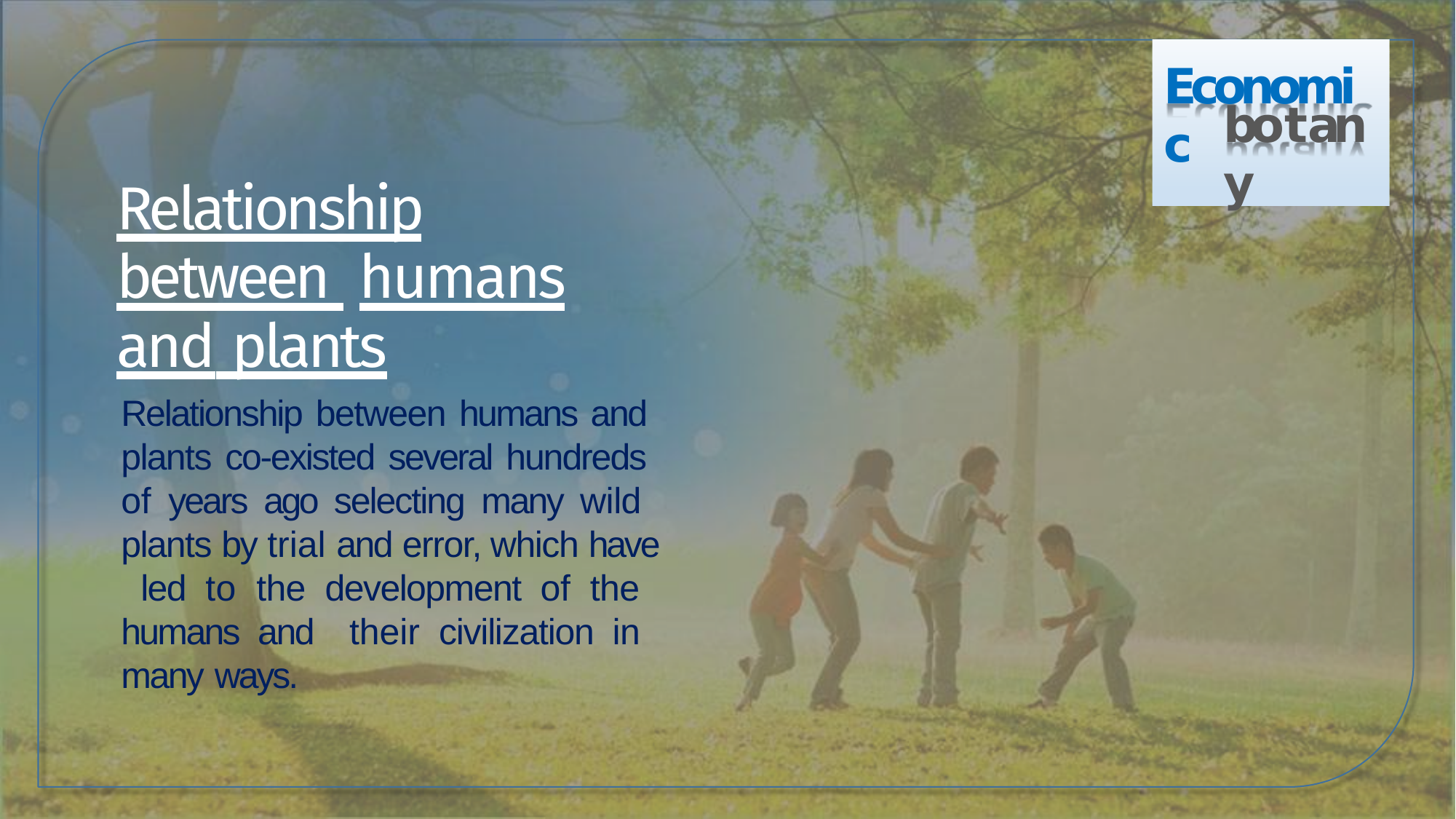

# Economic
botany

Relationship between  humans and plants
Relationship between humans and  plants co-existed several hundreds  of years ago selecting many wild  plants by trial and error, which have  led to the development of the  humans and  their civilization in  many ways.